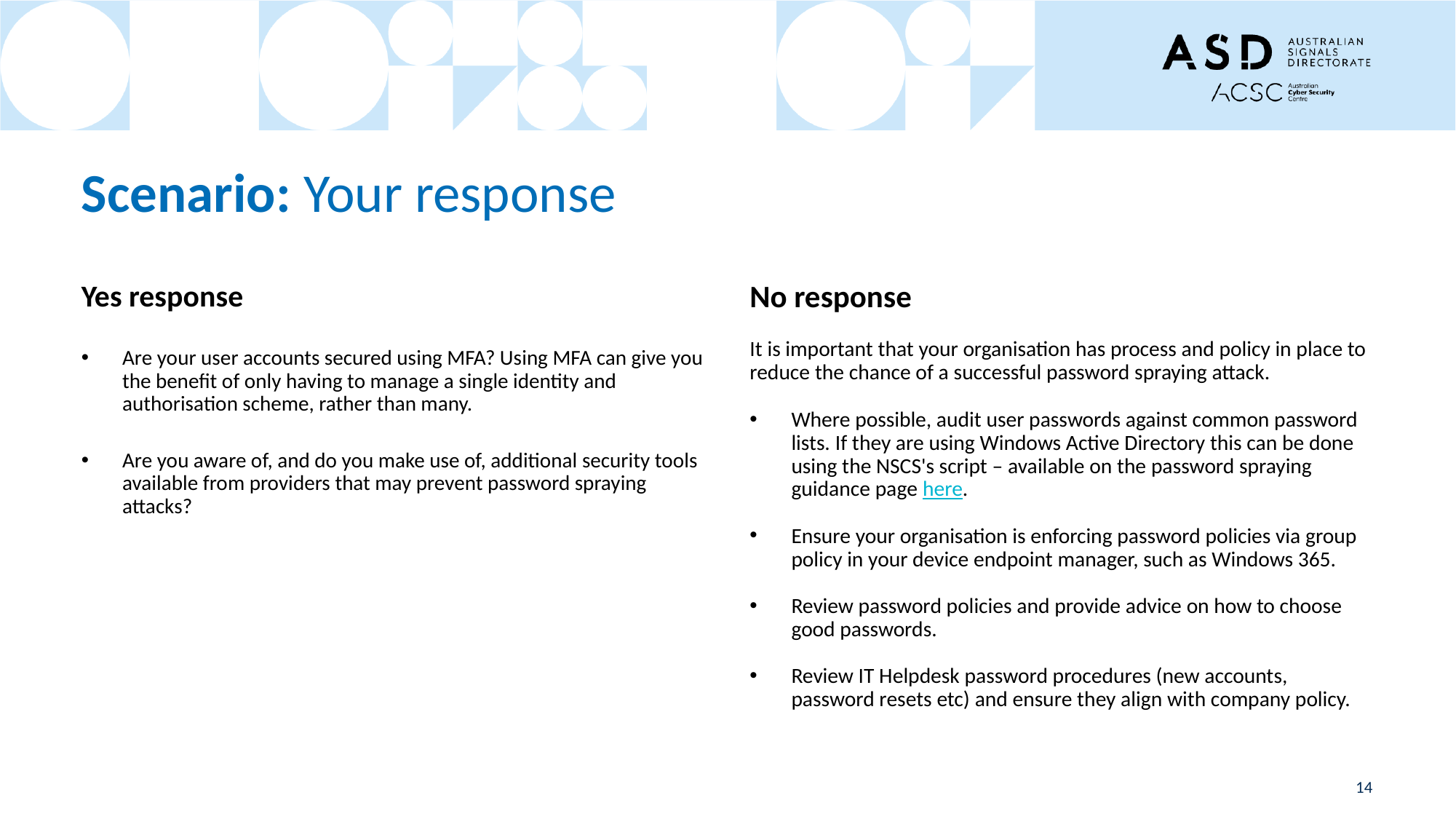

# Scenario: Your response
Yes response
Are your user accounts secured using MFA? Using MFA can give you the benefit of only having to manage a single identity and authorisation scheme, rather than many.
Are you aware of, and do you make use of, additional security tools available from providers that may prevent password spraying attacks?
No response
It is important that your organisation has process and policy in place to reduce the chance of a successful password spraying attack.
Where possible, audit user passwords against common password lists. If they are using Windows Active Directory this can be done using the NSCS's script – available on the password spraying guidance page here.
Ensure your organisation is enforcing password policies via group policy in your device endpoint manager, such as Windows 365.
Review password policies and provide advice on how to choose good passwords.
Review IT Helpdesk password procedures (new accounts, password resets etc) and ensure they align with company policy.
14